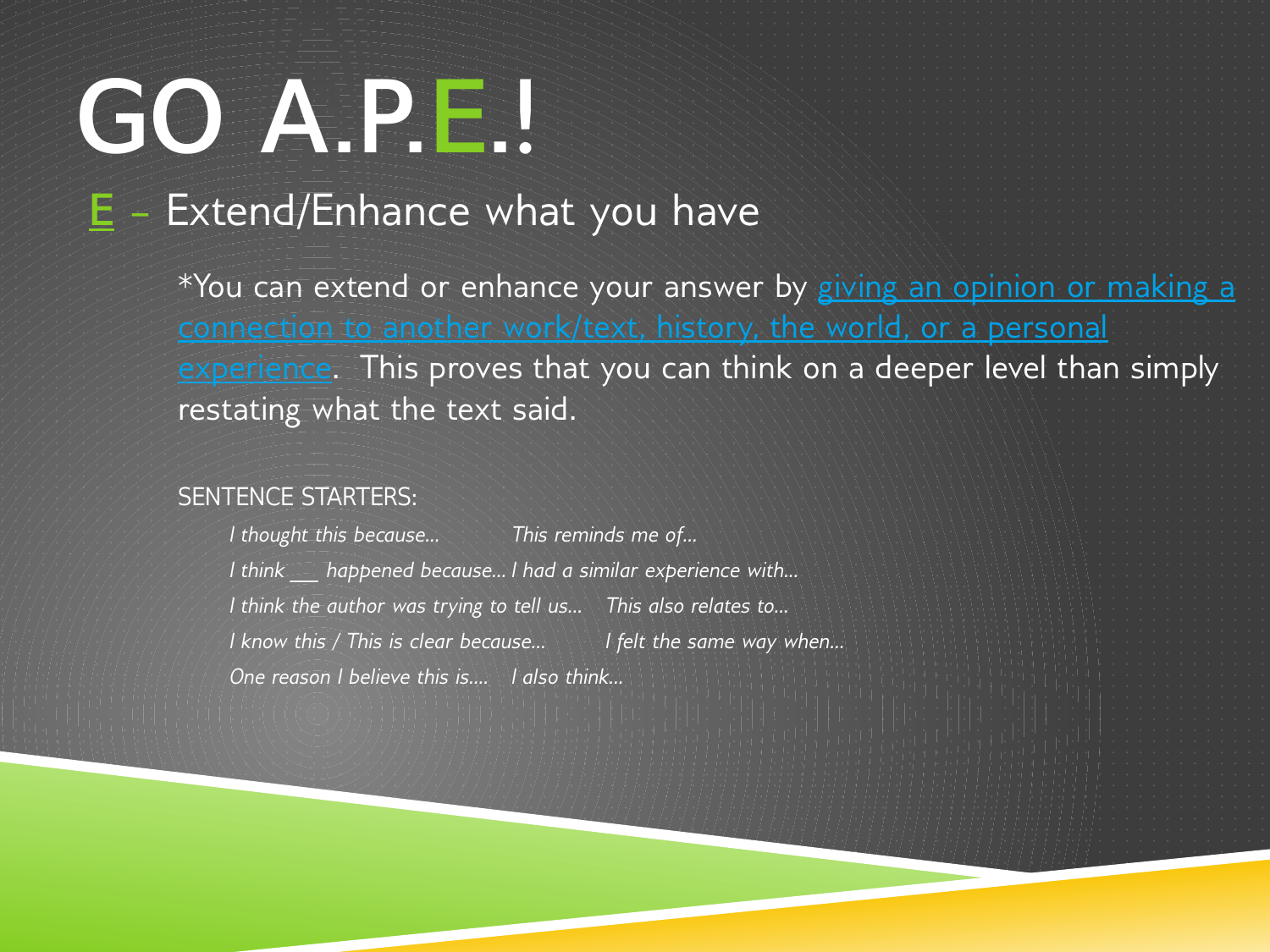

E – Extend/Enhance what you have

*You can extend or enhance your answer by giving an opinion or making a connection to another work/text, history, the world, or a personal experience.  This proves that you can think on a deeper level than simply restating what the text said.

SENTENCE STARTERS:
I thought this because…			This reminds me of…
I think ___ happened because…		I had a similar experience with…
I think the author was trying to tell us…	This also relates to…
I know this / This is clear because…		I felt the same way when…
One reason I believe this is….		I also think…

# GO A.P.E.!